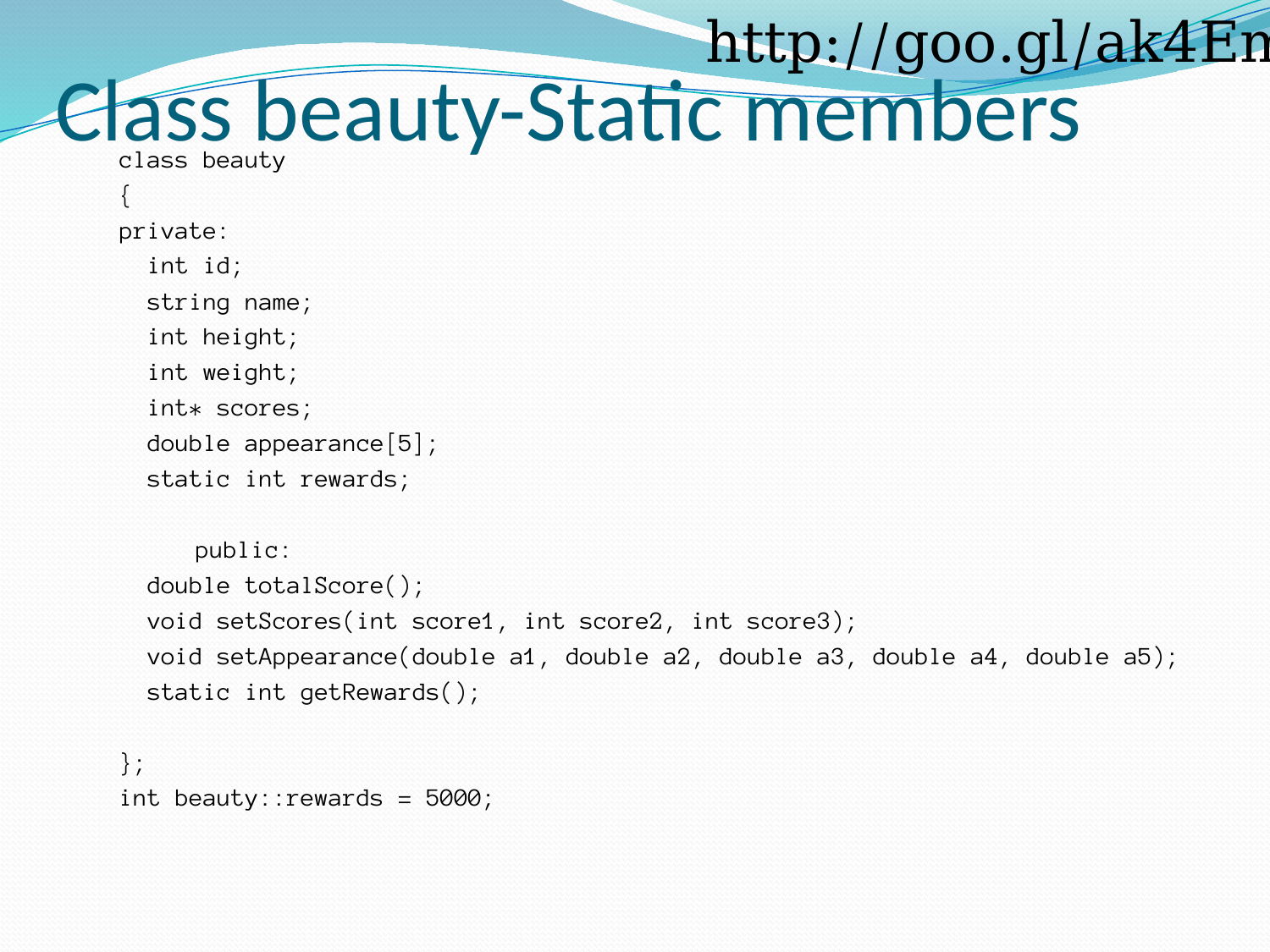

# Class beauty-Static members
http://goo.gl/ak4Em
class beauty
{
	private:
	  int id;
	  string name;
	  int height;
	  int weight;
	  int* scores;
	  double appearance[5];
	  static int rewards;

   	public:
	  double totalScore();
	  void setScores(int score1, int score2, int score3);
	  void setAppearance(double a1, double a2, double a3, double a4, double a5);
	  static int getRewards();

};
int beauty::rewards = 5000;